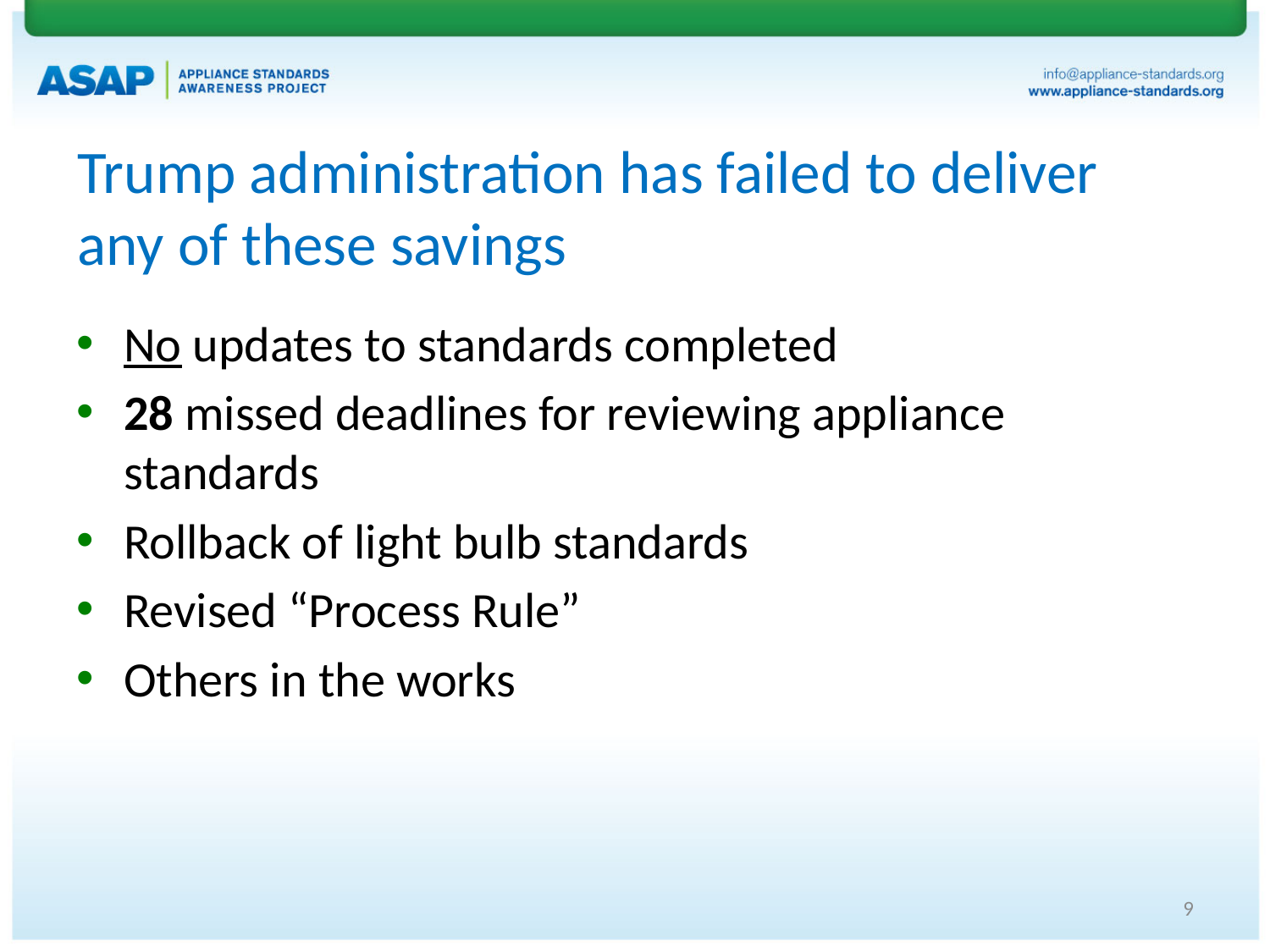

# Trump administration has failed to deliver any of these savings
No updates to standards completed
28 missed deadlines for reviewing appliance standards
Rollback of light bulb standards
Revised “Process Rule”
Others in the works
9